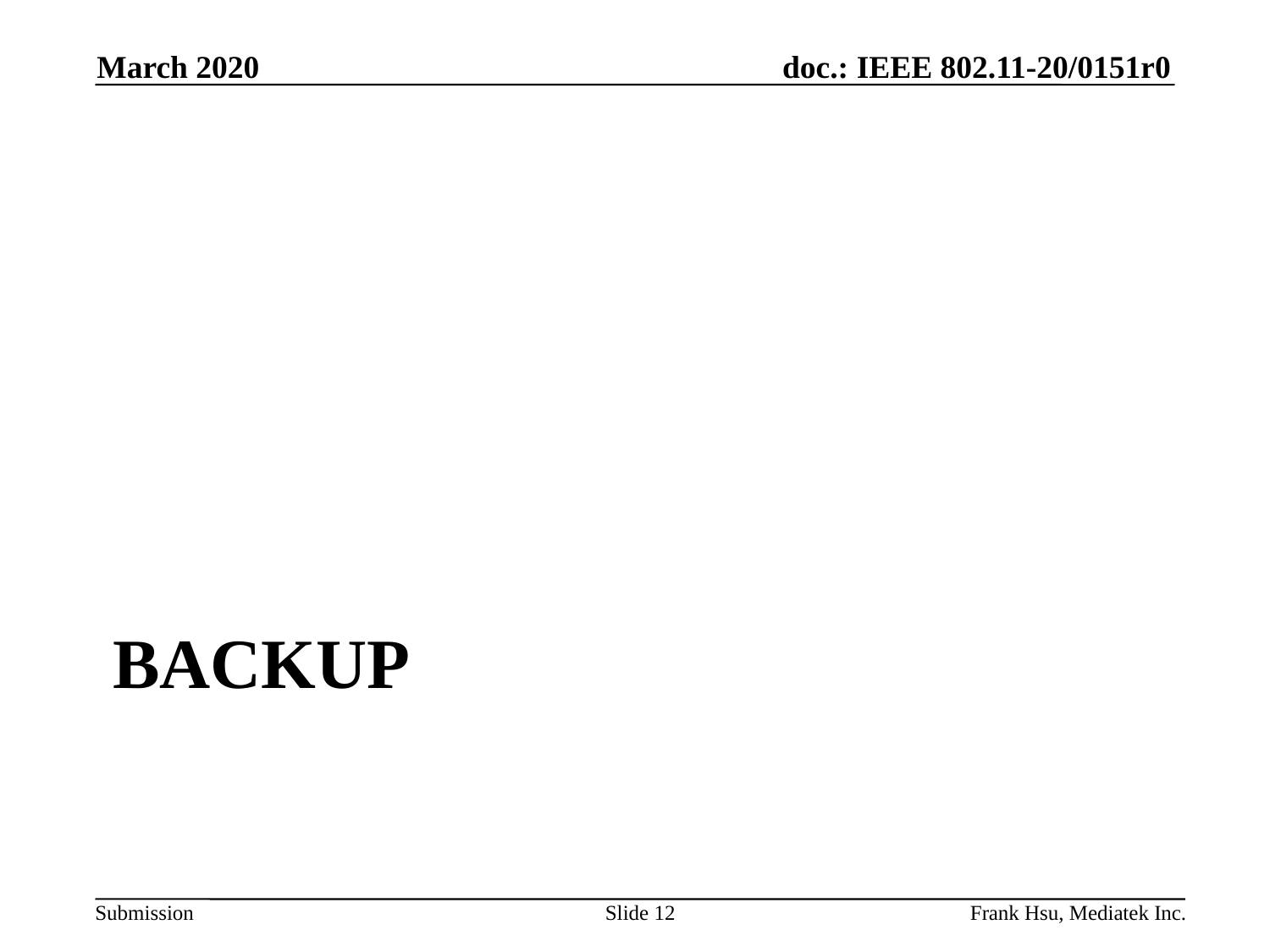

March 2020

# backup
Slide 12
Frank Hsu, Mediatek Inc.